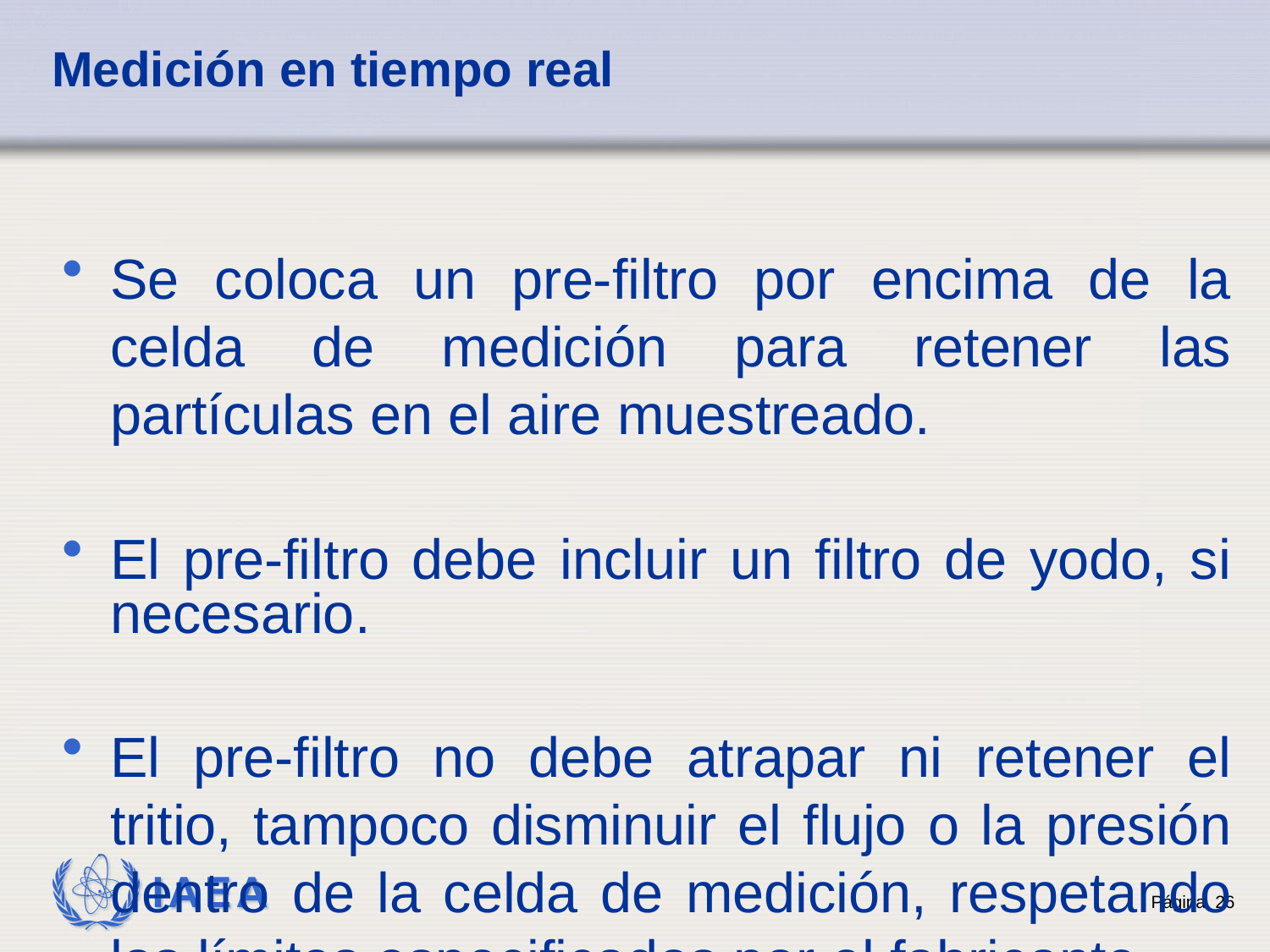

# Medición en tiempo real
Se coloca un pre-filtro por encima de la celda de medición para retener las partículas en el aire muestreado.

El pre-filtro debe incluir un filtro de yodo, si necesario.

El pre-filtro no debe atrapar ni retener el tritio, tampoco disminuir el flujo o la presión dentro de la celda de medición, respetando los límites especificados por el fabricante.
Página  26